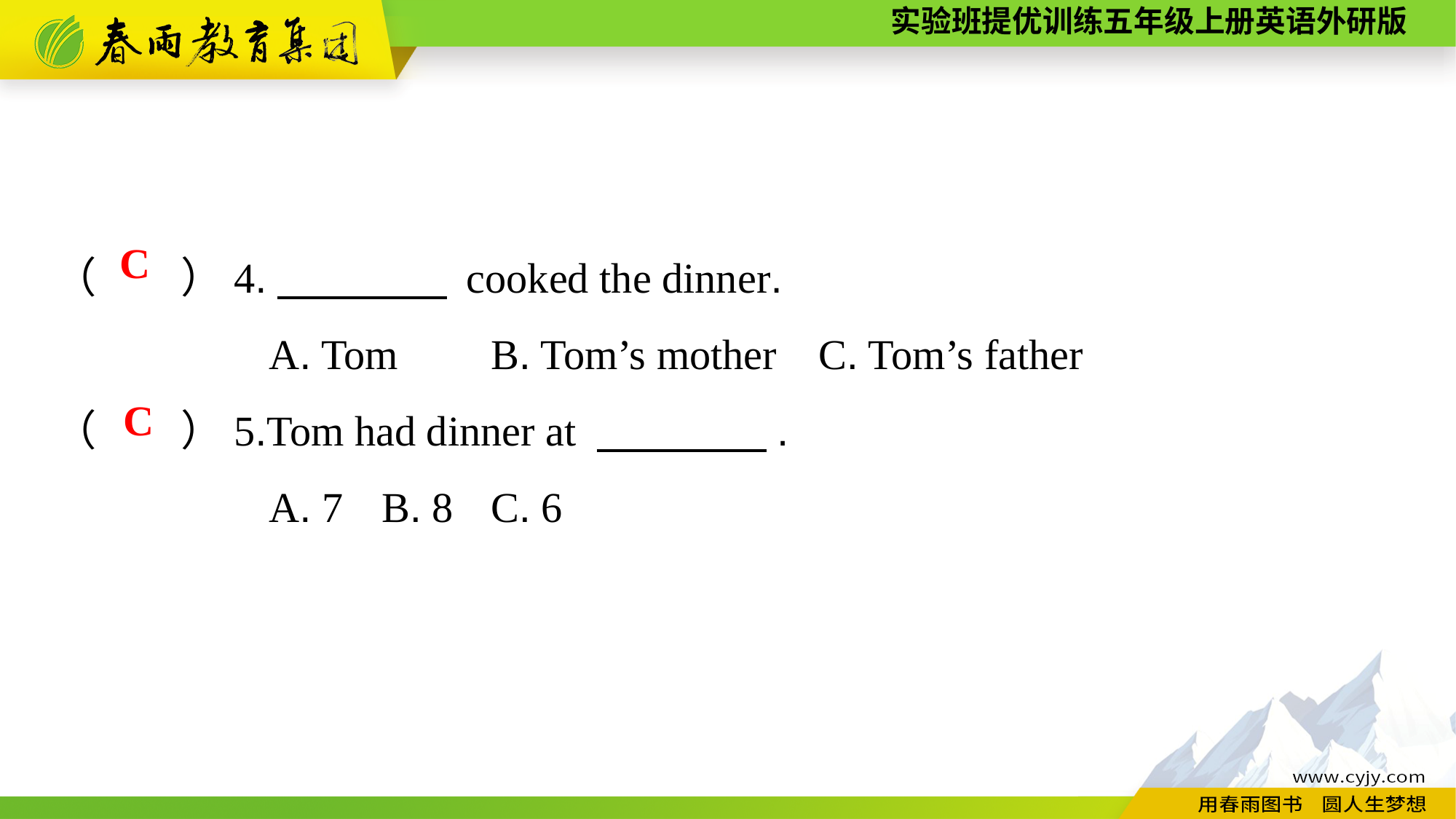

（　　）4.　　　　 cooked the dinner.
A. Tom	B. Tom’s mother	C. Tom’s father
（　　）5.Tom had dinner at 　　　　.
A. 7	B. 8	C. 6
C
C